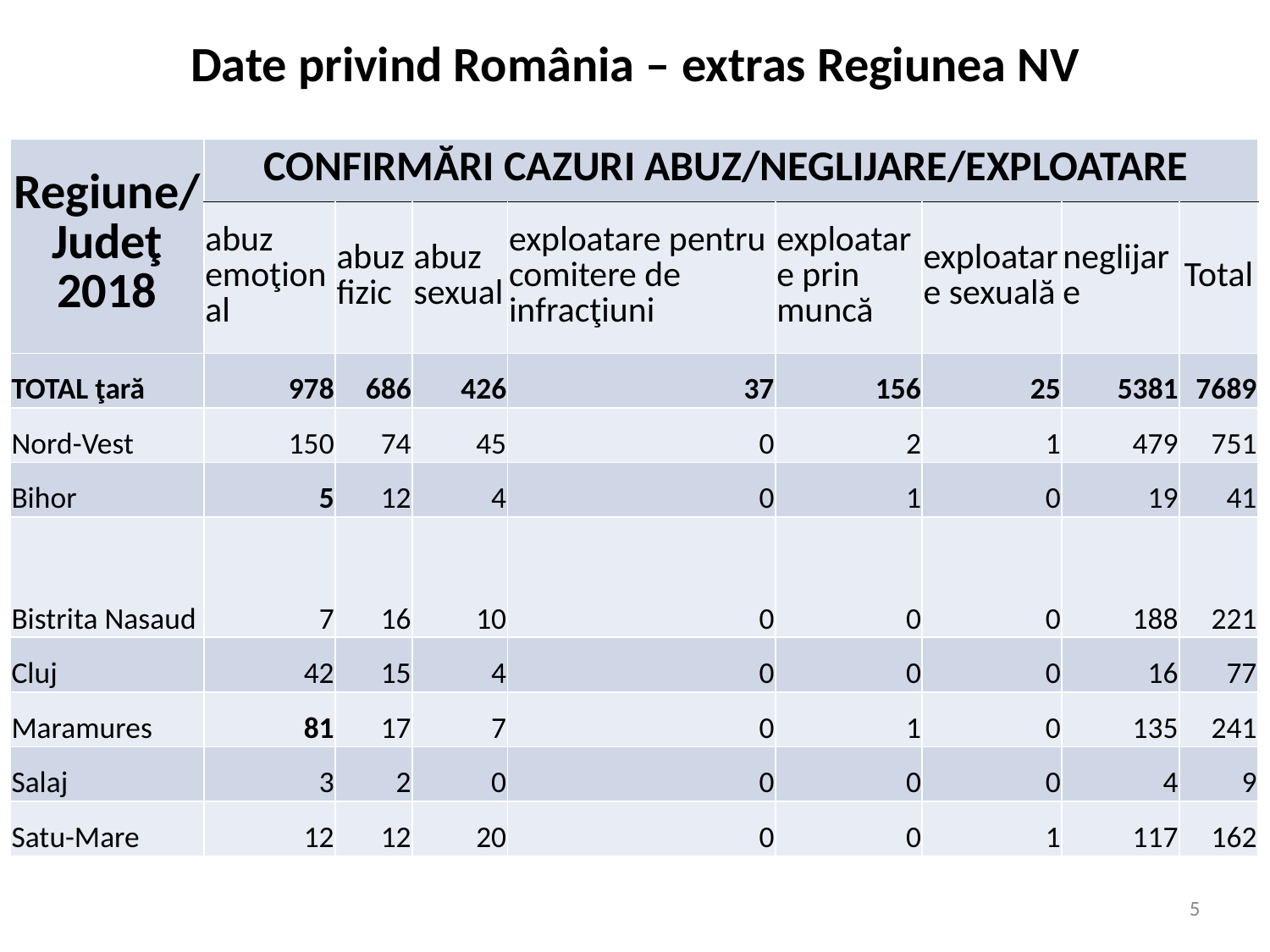

# Date privind România – extras Regiunea NV
| Regiune/ Judeţ 2018 | CONFIRMĂRI CAZURI ABUZ/NEGLIJARE/EXPLOATARE |  |  |  |  |  |  |  |
| --- | --- | --- | --- | --- | --- | --- | --- | --- |
|  | abuz emoţional | abuz fizic | abuz sexual | exploatare pentru comitere de infracţiuni | exploatare prin muncă | exploatare sexuală | neglijare | Total |
| TOTAL ţară | 978 | 686 | 426 | 37 | 156 | 25 | 5381 | 7689 |
| Nord-Vest | 150 | 74 | 45 | 0 | 2 | 1 | 479 | 751 |
| Bihor | 5 | 12 | 4 | 0 | 1 | 0 | 19 | 41 |
| Bistrita Nasaud | 7 | 16 | 10 | 0 | 0 | 0 | 188 | 221 |
| Cluj | 42 | 15 | 4 | 0 | 0 | 0 | 16 | 77 |
| Maramures | 81 | 17 | 7 | 0 | 1 | 0 | 135 | 241 |
| Salaj | 3 | 2 | 0 | 0 | 0 | 0 | 4 | 9 |
| Satu-Mare | 12 | 12 | 20 | 0 | 0 | 1 | 117 | 162 |
5